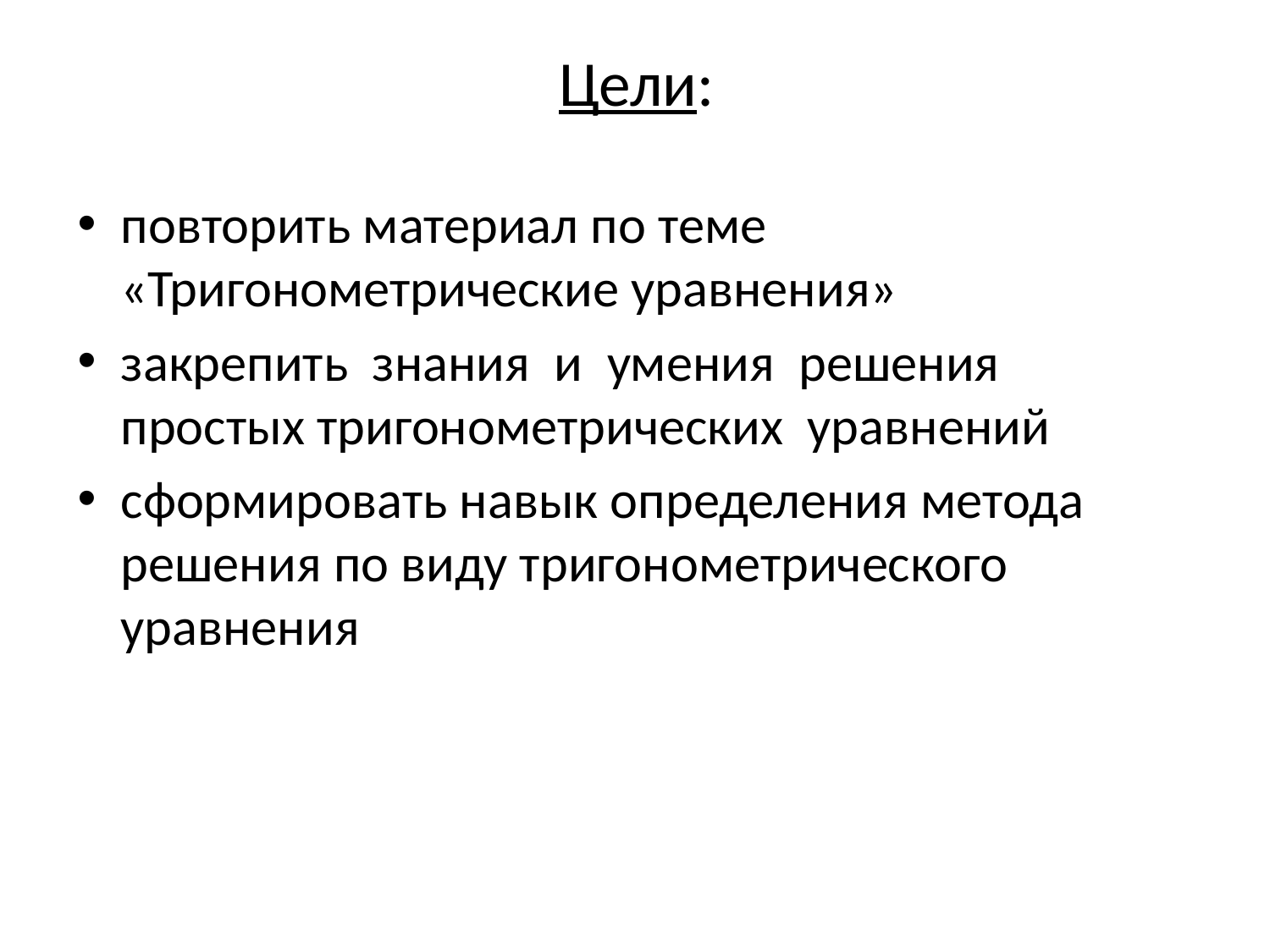

Цели:

повторить материал по теме «Тригонометрические уравнения»
закрепить  знания  и  умения  решения  простых тригонометрических  уравнений
сформировать навык определения метода решения по виду тригонометрического уравнения